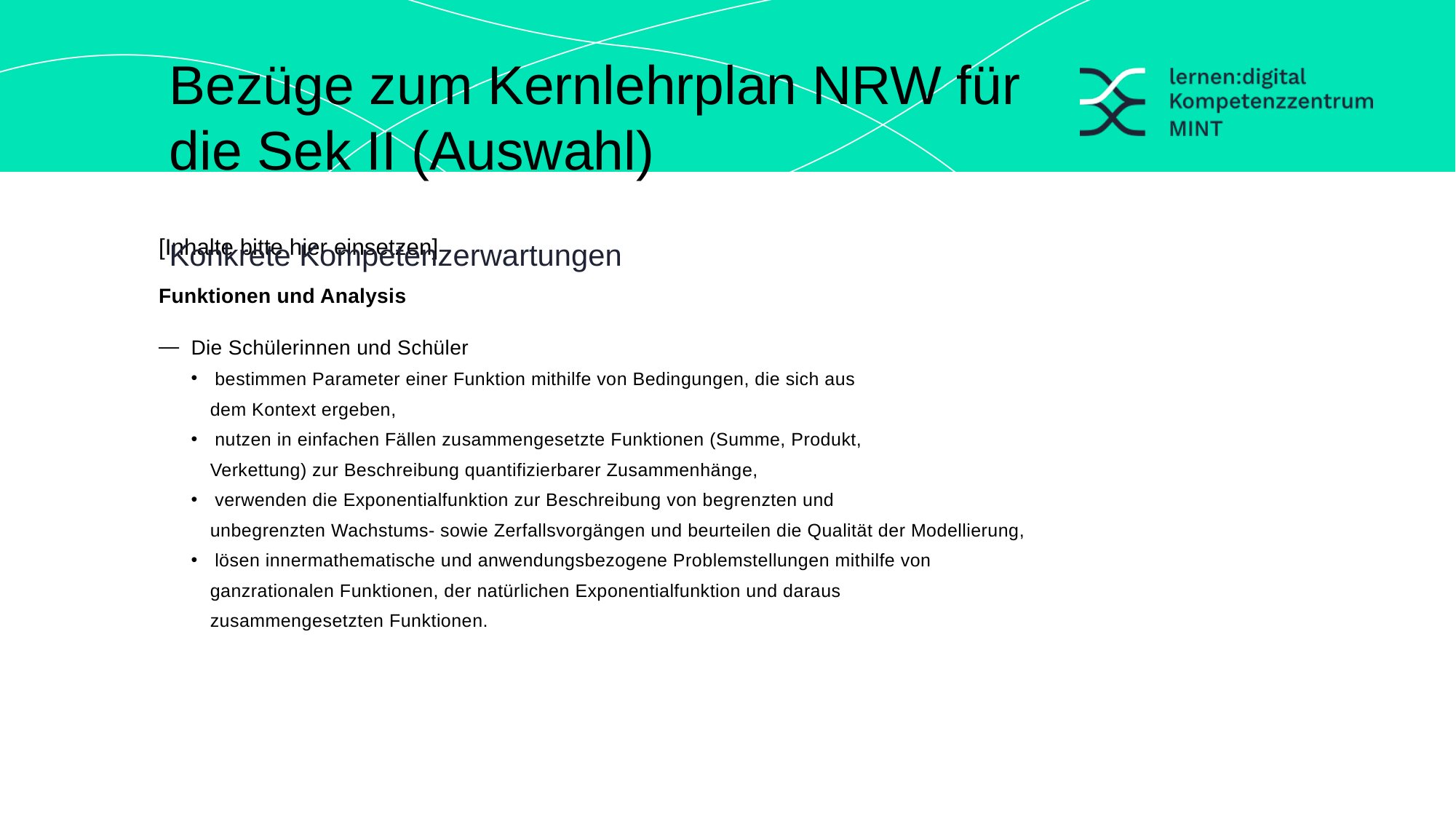

Bezüge zum Kernlehrplan NRW für die Sek II (Auswahl)
Konkrete Kompetenzerwartungen
[Inhalte bitte hier einsetzen]

Funktionen und Analysis
Die Schülerinnen und Schüler
bestimmen Parameter einer Funktion mithilfe von Bedingungen, die sich aus
dem Kontext ergeben,
nutzen in einfachen Fällen zusammengesetzte Funktionen (Summe, Produkt,
Verkettung) zur Beschreibung quantifizierbarer Zusammenhänge,
verwenden die Exponentialfunktion zur Beschreibung von begrenzten und
unbegrenzten Wachstums- sowie Zerfallsvorgängen und beurteilen die Qualität der Modellierung,
lösen innermathematische und anwendungsbezogene Problemstellungen mithilfe von
ganzrationalen Funktionen, der natürlichen Exponentialfunktion und daraus
zusammengesetzten Funktionen.